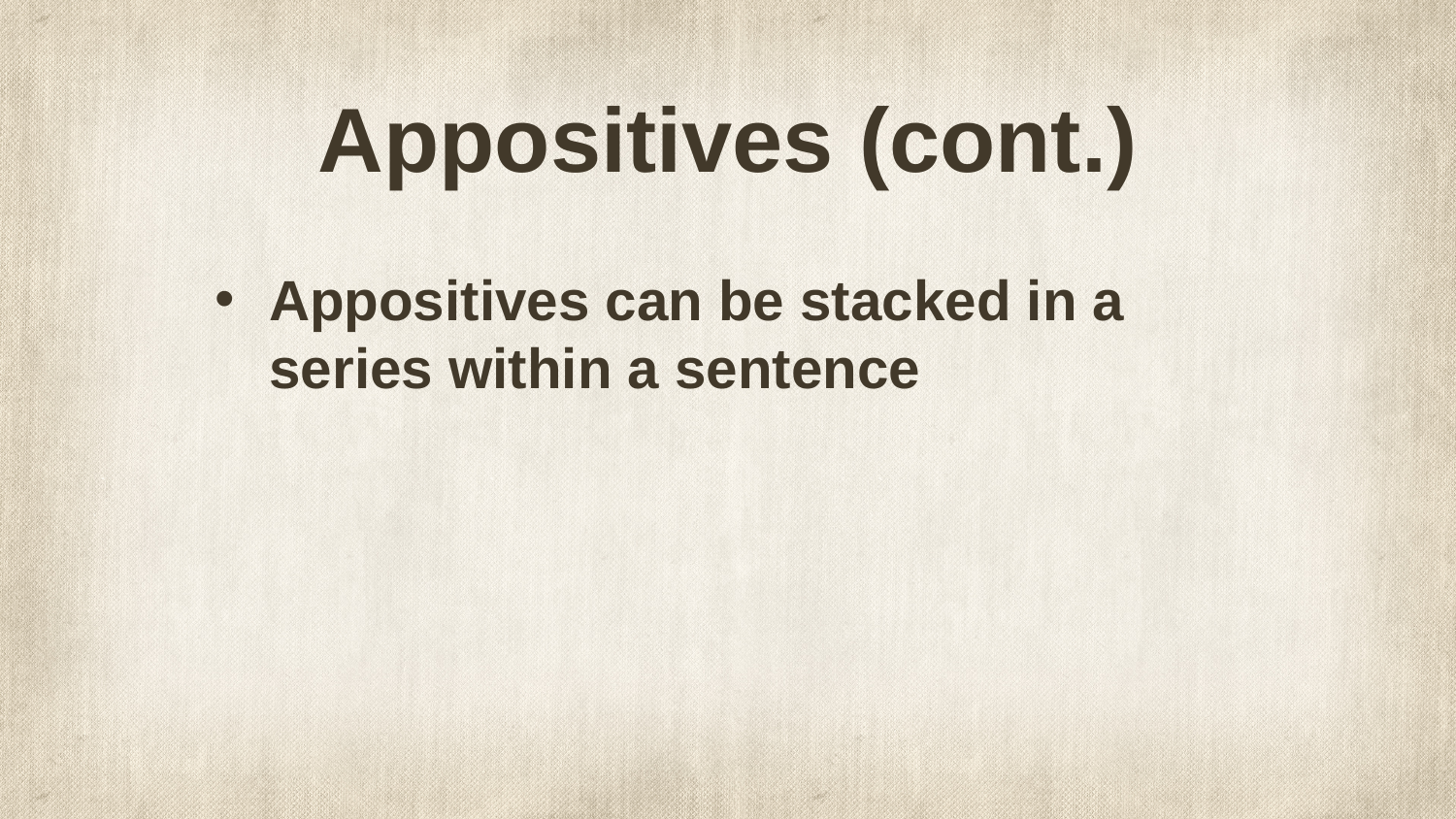

# Appositives (cont.)
Appositives can be stacked in a series within a sentence